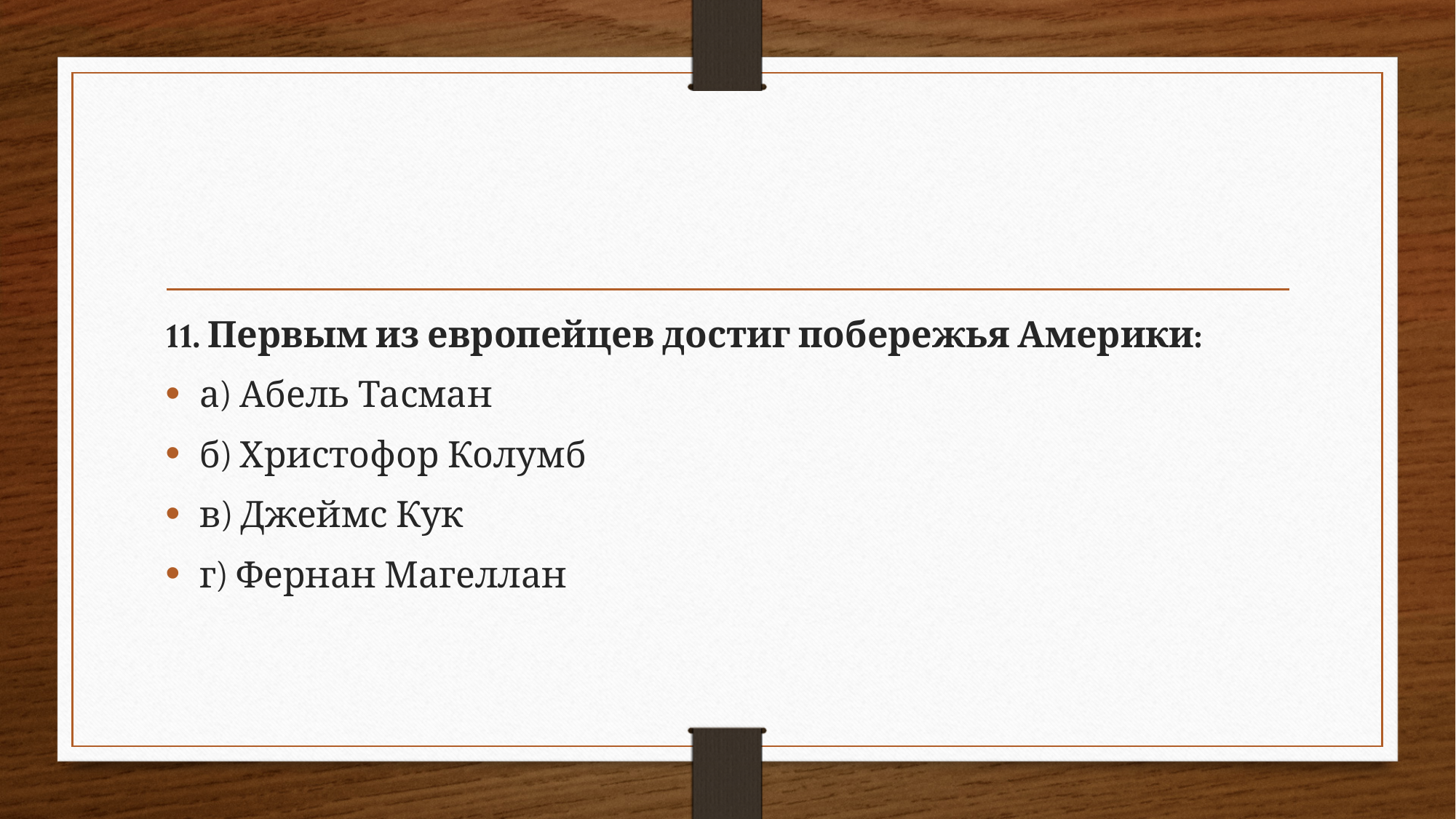

#
11. Первым из европейцев достиг побережья Америки:
а) Абель Тасман
б) Христофор Колумб
в) Джеймс Кук
г) Фернан Магеллан